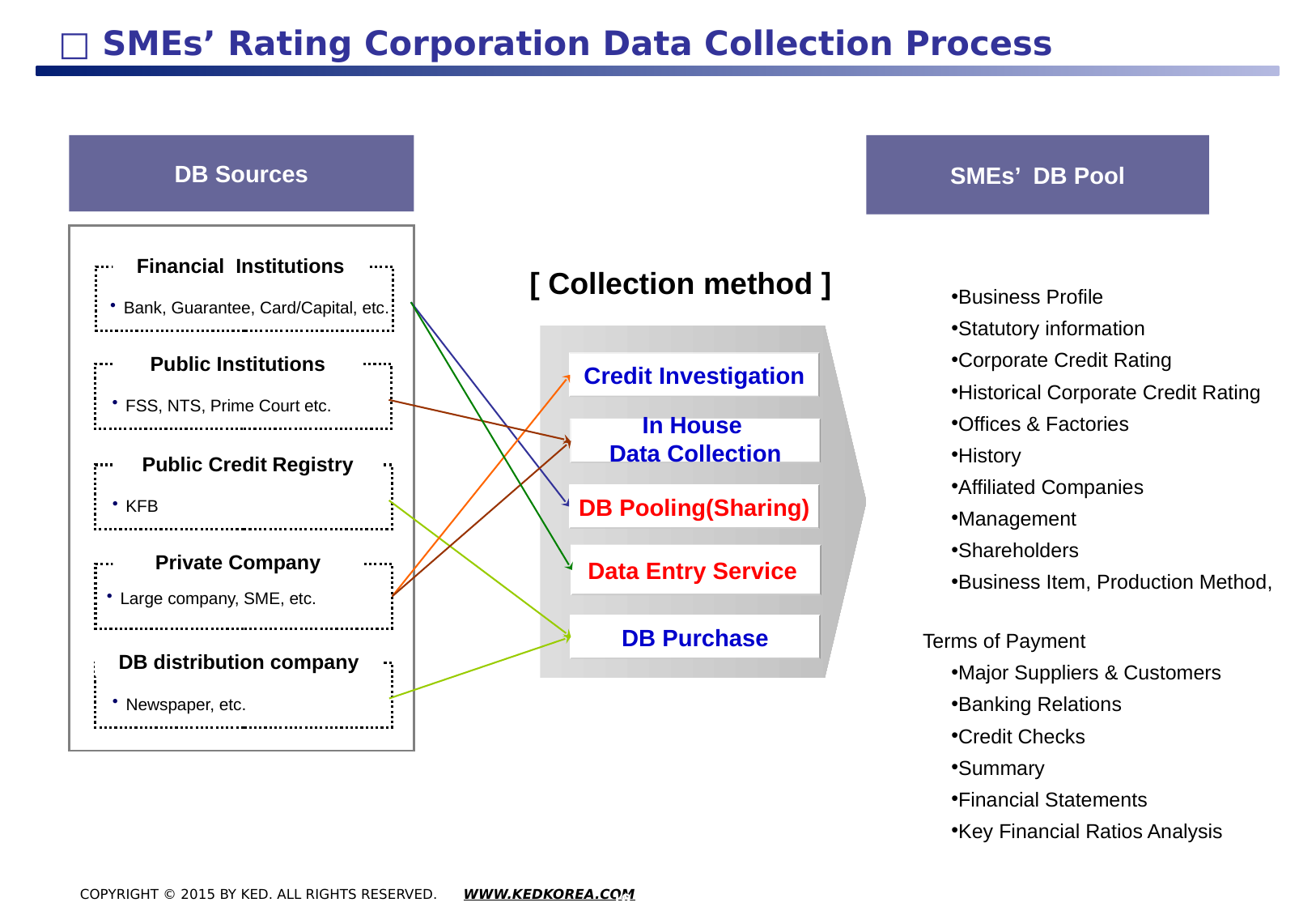

□ SMEs’ Rating Corporation Data Collection Process
DB Sources
SMEs’  DB Pool

Financial  Institutions
[ Collection method ]

Business Profile
Statutory information
Corporate Credit Rating
Historical Corporate Credit Rating
Offices & Factories
History
Affiliated Companies
Management
Shareholders
Business Item, Production Method,
Terms of Payment
Major Suppliers & Customers
Banking Relations
Credit Checks
Summary
Financial Statements
Key Financial Ratios Analysis
Bank, Guarantee, Card/Capital, etc.

Public Institutions
Credit Investigation

FSS, NTS, Prime Court etc.
In House
Data Collection
Public Credit Registry

KFB
DB Pooling(Sharing)
Private Company
Data Entry Service

Large company, SME, etc.
DB Purchase
DB distribution company

Newspaper, etc.
16